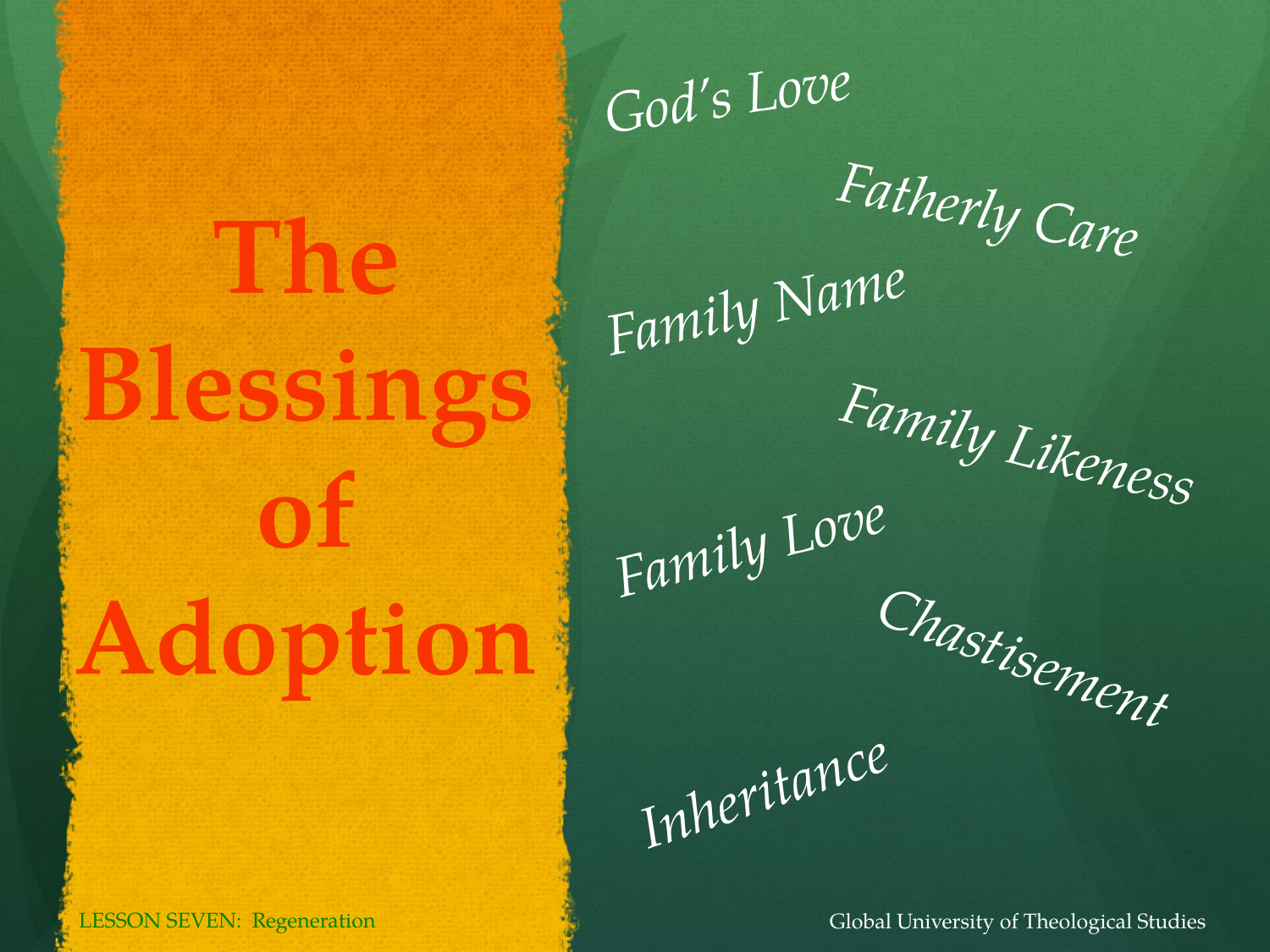

God’s Love
Fatherly Care
The Blessings of Adoption
Family Name
Family Likeness
Family Love
Chastisement
Global University of Theological Studies
Inheritance
LESSON SEVEN:  Regeneration